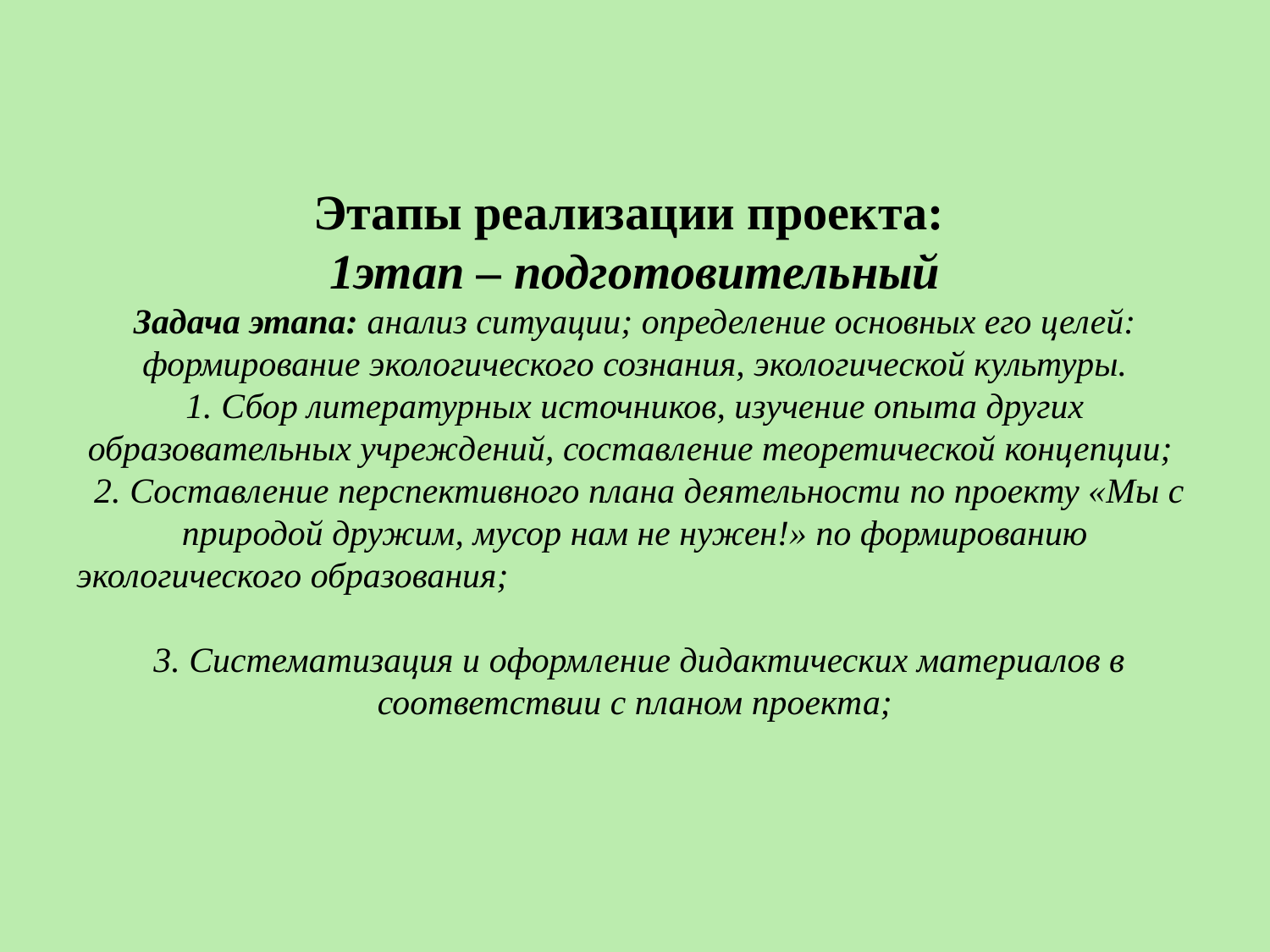

# Этапы реализации проекта: 1этап – подготовительный Задача этапа: анализ ситуации; определение основных его целей: формирование экологического сознания, экологической культуры. 1. Сбор литературных источников, изучение опыта других образовательных учреждений, составление теоретической концепции; 2. Составление перспективного плана деятельности по проекту «Мы с природой дружим, мусор нам не нужен!» по формированию экологического образования; 3. Систематизация и оформление дидактических материалов в соответствии с планом проекта;